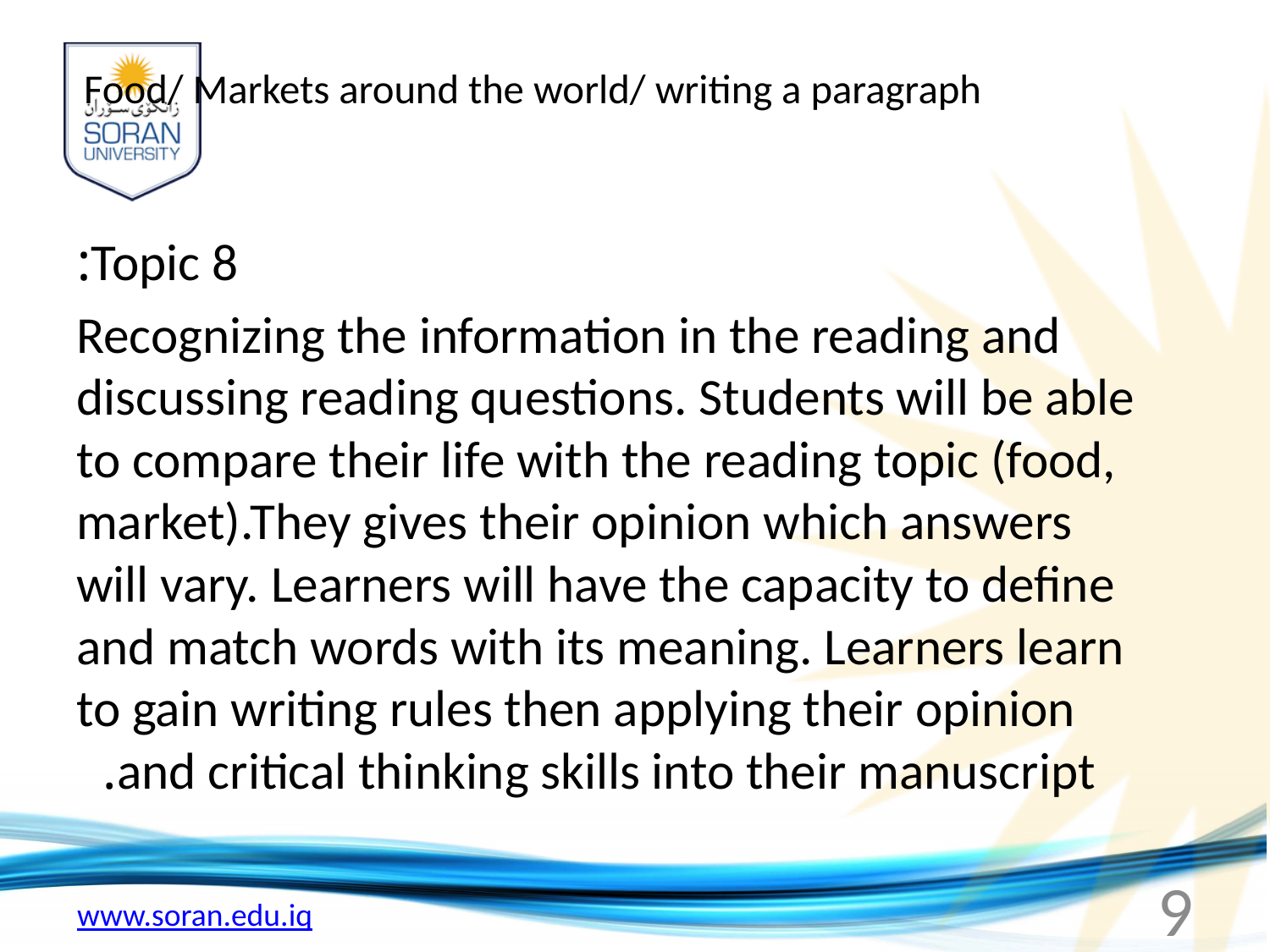

# Food/ Markets around the world/ writing a paragraph
Topic 8:
Recognizing the information in the reading and discussing reading questions. Students will be able to compare their life with the reading topic (food, market).They gives their opinion which answers will vary. Learners will have the capacity to define and match words with its meaning. Learners learn to gain writing rules then applying their opinion and critical thinking skills into their manuscript.
9